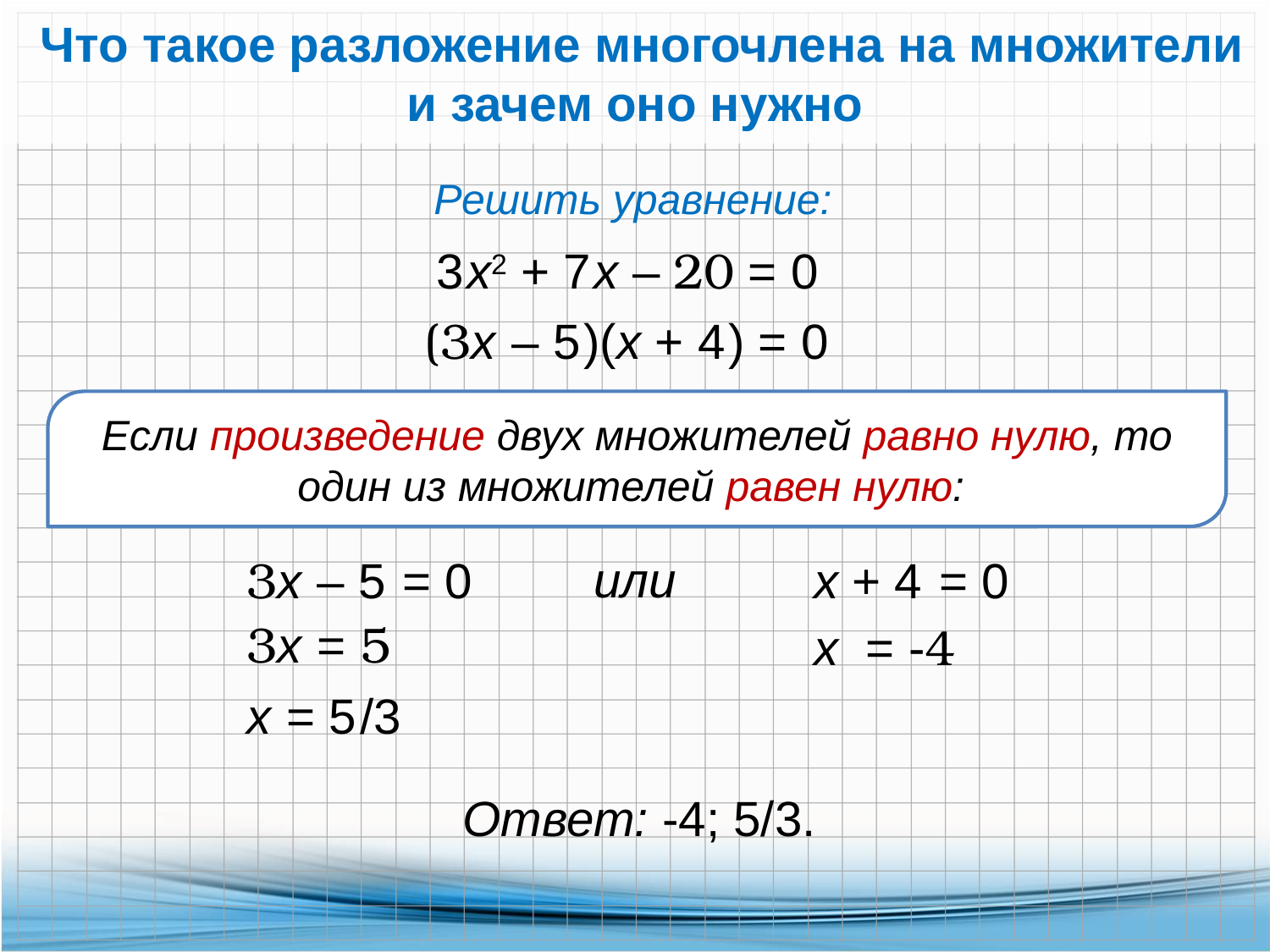

Что такое разложение многочлена на множители и зачем оно нужно
Решить уравнение:
3x2 + 7х – 20 = 0
(3x – 5)(х + 4) = 0
Если произведение двух множителей равно нулю, то один из множителей равен нулю:
или
х + 4 = 0
3x – 5 = 0
3x = 5
х  = -4
x = 5/3
Ответ: -4; 5/3.